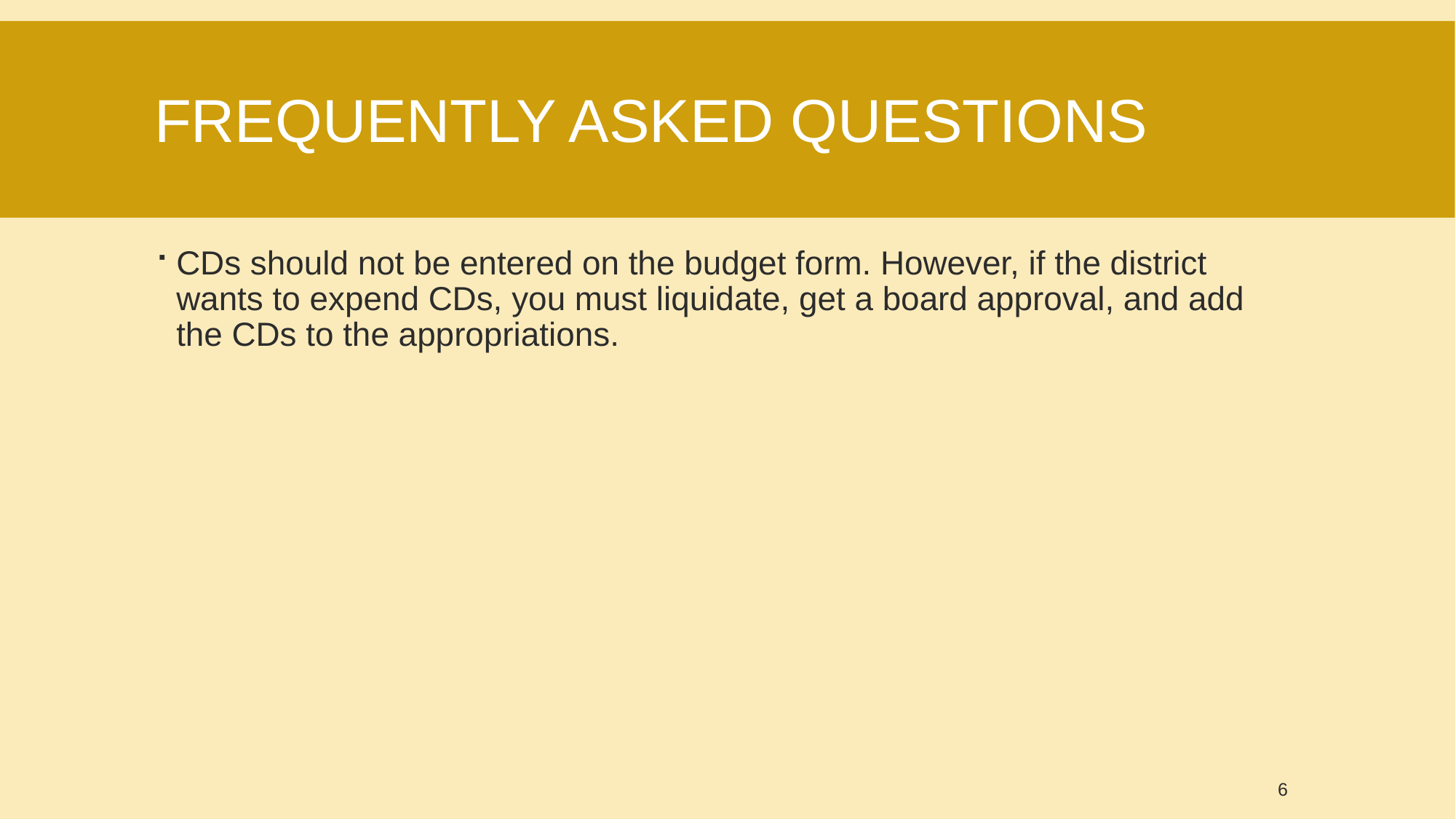

# Frequently asked questions
CDs should not be entered on the budget form. However, if the district wants to expend CDs, you must liquidate, get a board approval, and add the CDs to the appropriations.

6